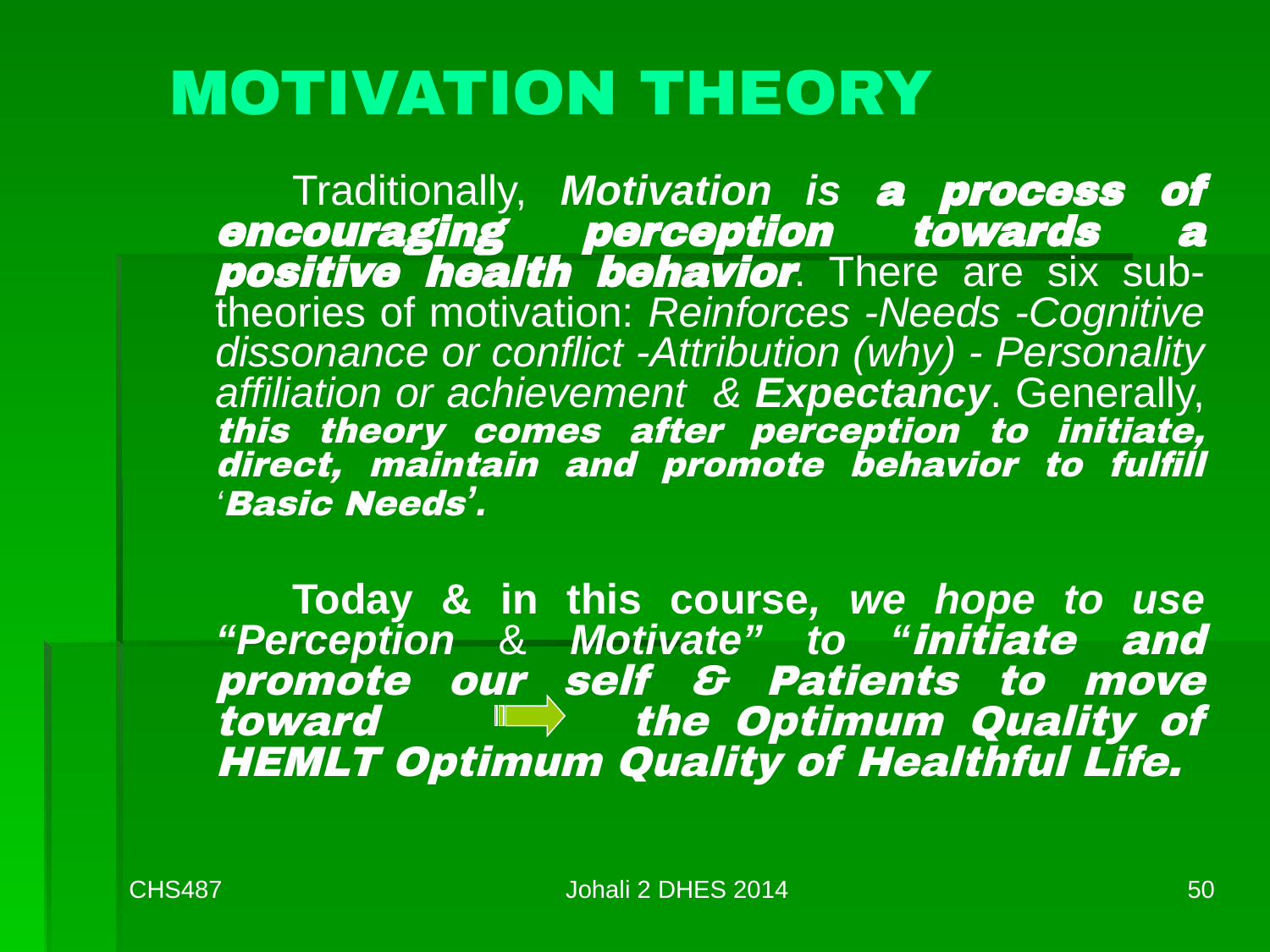

# MOTIVATION THEORY
Traditionally, Motivation is a process of encouraging perception towards a positive health behavior. There are six sub-theories of motivation: Reinforces -Needs -Cognitive dissonance or conflict -Attribution (why) - Personality affiliation or achievement  & Expectancy. Generally, this theory comes after perception to initiate, direct, maintain and promote behavior to fulfill ‘Basic Needs’.

Today & in this course, we hope to use “Perception & Motivate” to “initiate and promote our self & Patients to move toward          the Optimum Quality of HEMLT Optimum Quality of Healthful Life.

CHS487
Johali 2 DHES 2014
50